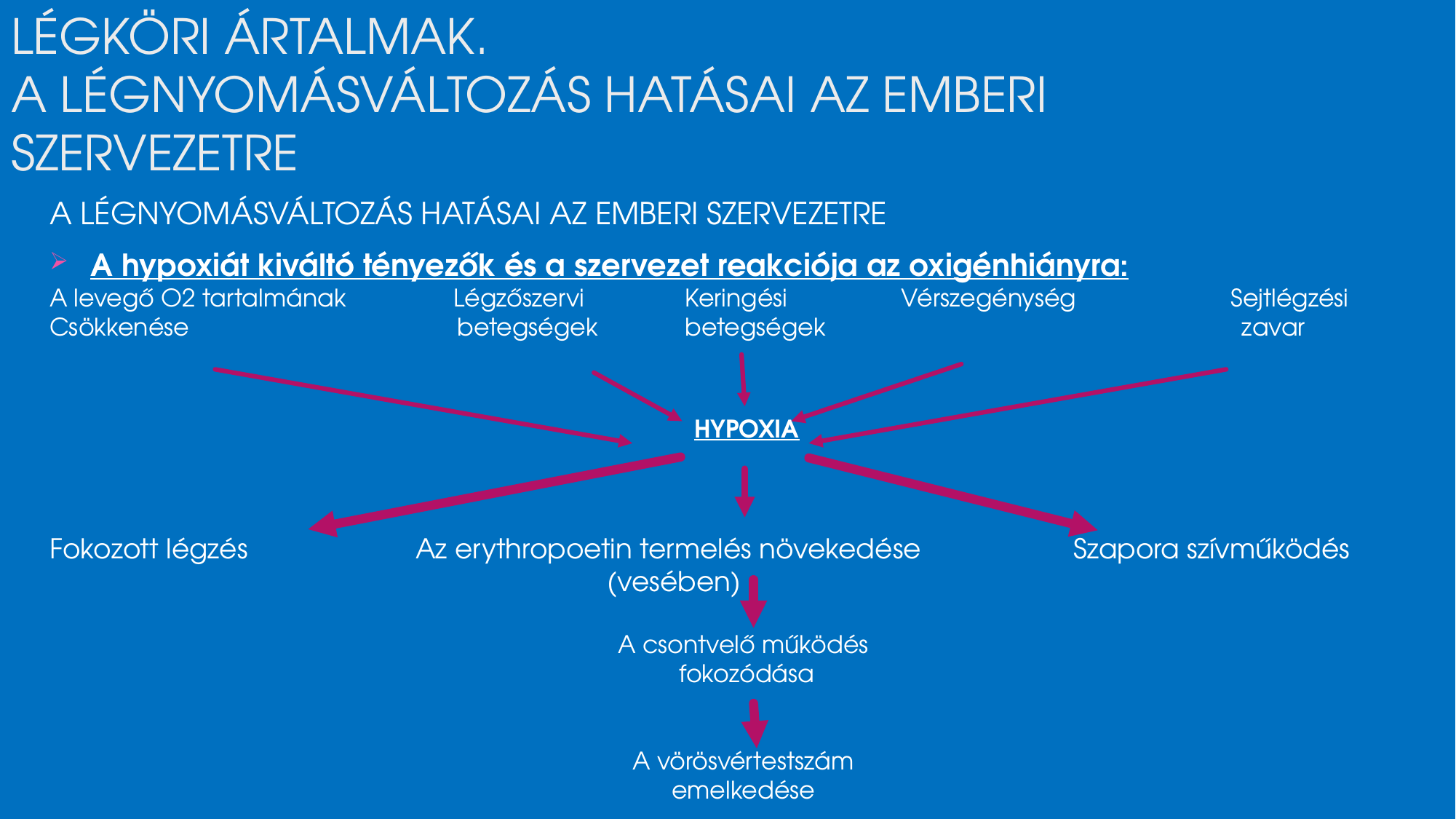

# LÉGKÖRI ÁRTALMAK. A LÉGNYOMÁSVÁLTOZÁS HATÁSAI AZ EMBERI SZERVEZETRE
A LÉGNYOMÁSVÁLTOZÁS HATÁSAI AZ EMBERI SZERVEZETRE
A hypoxiát kiváltó tényezők és a szervezet reakciója az oxigénhiányra:
A levegő O2 tartalmának                Légzőszervi               Keringési                 Vérszegénység                       Sejtlégzési
Csökkenése                                        betegségek             betegségek                                                              zavar

HYPOXIA

Fokozott légzés                      Az erythropoetin termelés növekedése                    Szapora szívműködés
                                                                         (vesében)

A csontvelő működés
fokozódása

A vörösvértestszám
emelkedése